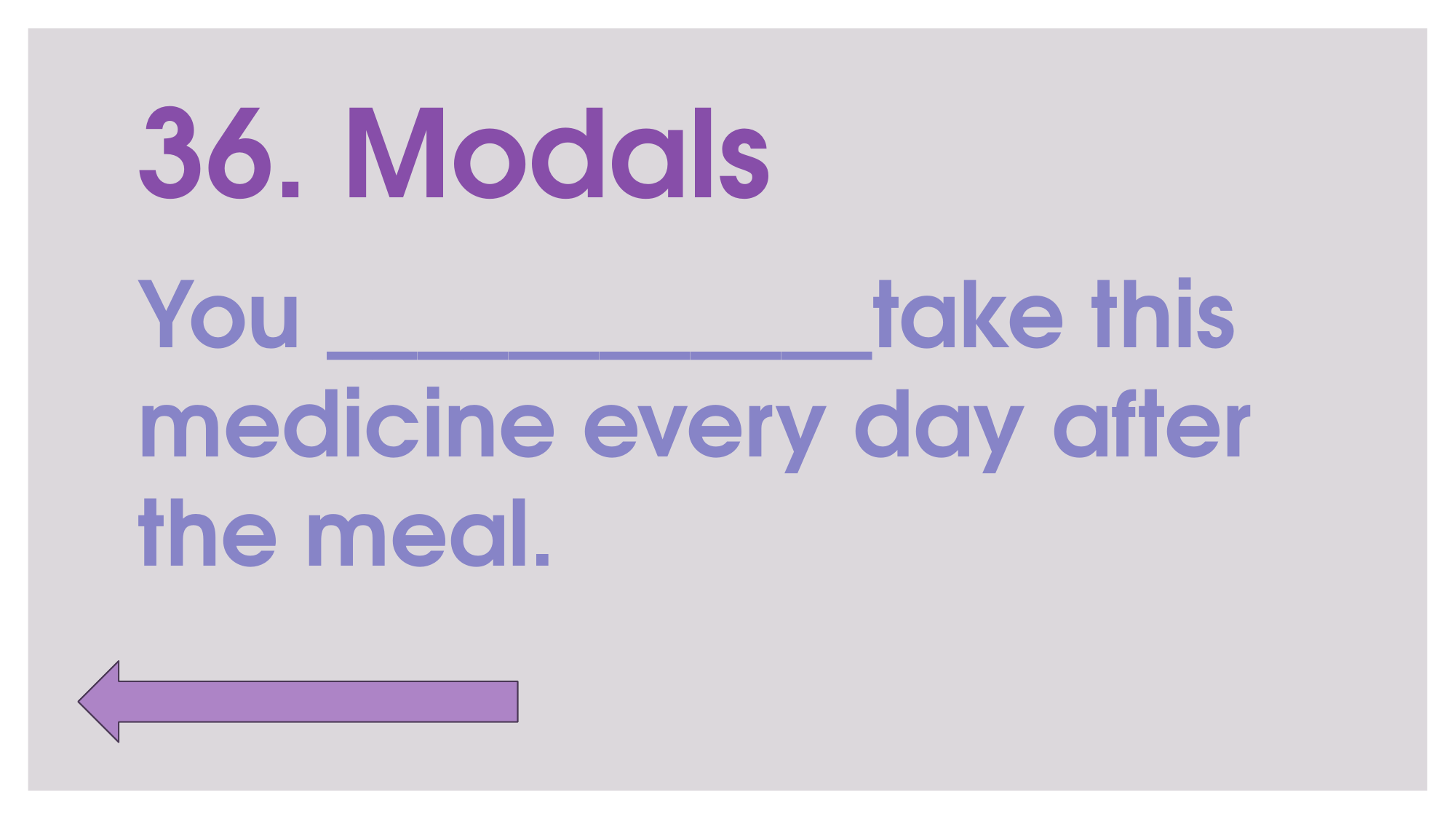

# 36. Modals
You ____________take this medicine every day after the meal.